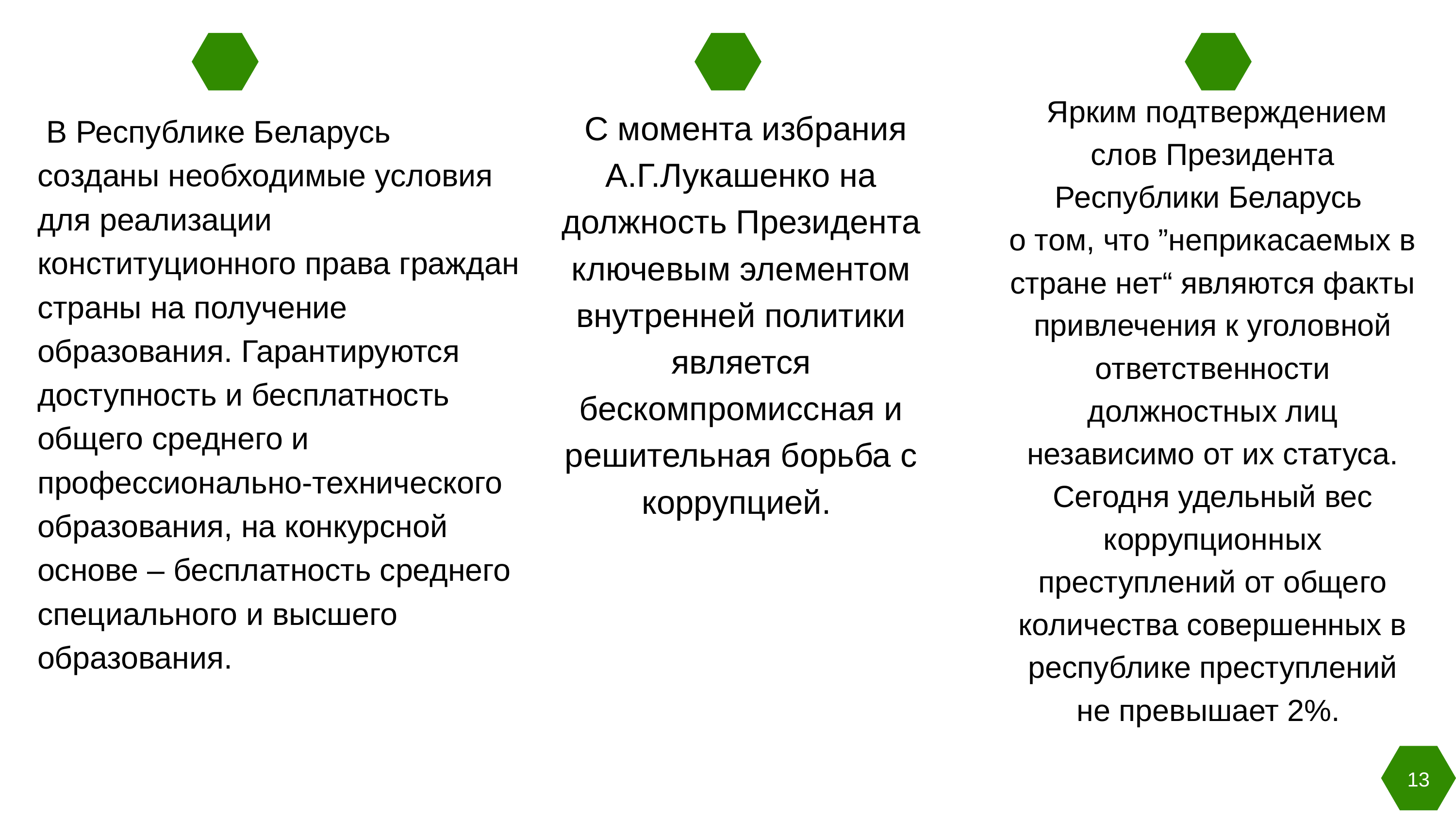

Ярким подтверждением слов Президента Республики Беларусь
о том, что ”неприкасаемых в стране нет“ являются факты привлечения к уголовной ответственности должностных лиц независимо от их статуса. Сегодня удельный вес коррупционных преступлений от общего количества совершенных в республике преступлений не превышает 2%.
 С момента избрания А.Г.Лукашенко на должность Президента ключевым элементом внутренней политики является бескомпромиссная и решительная борьба с коррупцией.
 В Республике Беларусь созданы необходимые условия для реализации конституционного права граждан страны на получение образования. Гарантируются доступность и бесплатность общего среднего и профессионально-технического образования, на конкурсной основе – бесплатность среднего специального и высшего образования.

13